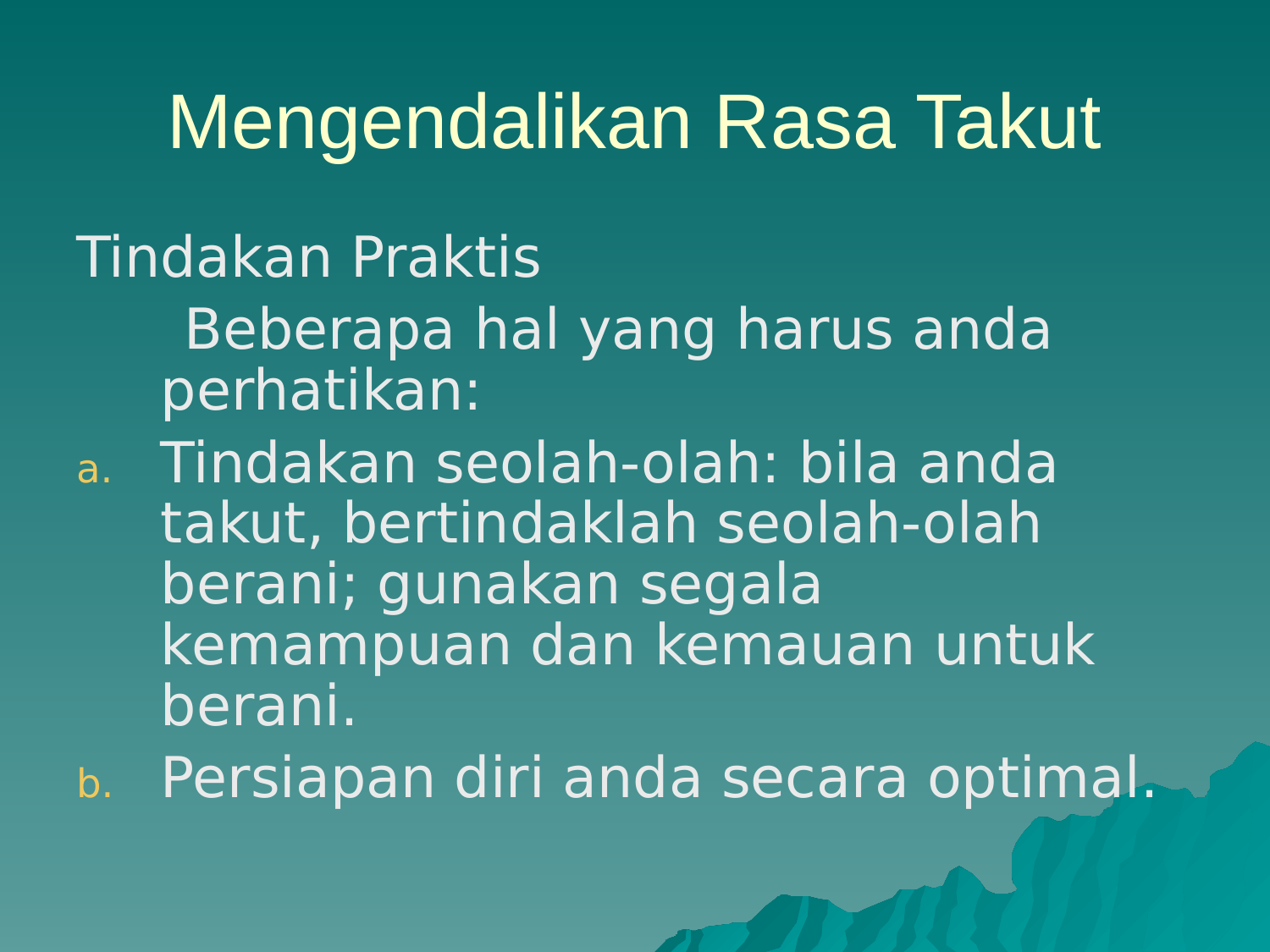

# Mengendalikan Rasa Takut
Tindakan Praktis
      Beberapa hal yang harus anda perhatikan:
Tindakan seolah-olah: bila anda takut, bertindaklah seolah-olah berani; gunakan segala kemampuan dan kemauan untuk berani.
Persiapan diri anda secara optimal.